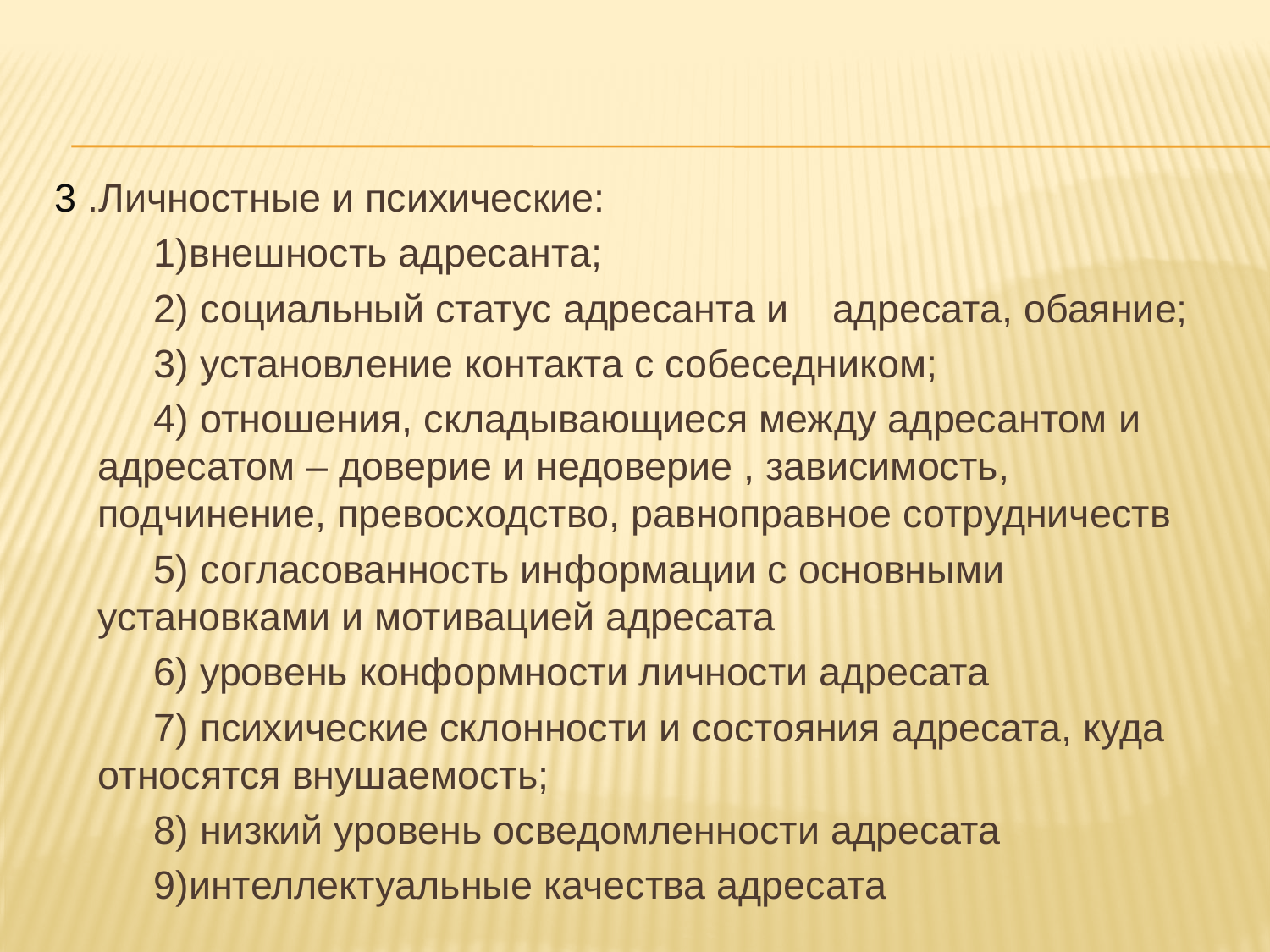

3 .Личностные и психические:
         1)внешность адресанта;
         2) социальный статус адресанта и    адресата, обаяние;
         3) установление контакта с собеседником;
         4) отношения, складывающиеся между адресантом и адресатом – доверие и недоверие , зависимость, подчинение, превосходство, равноправное сотрудничеств
         5) согласованность информации с основными установками и мотивацией адресата
         6) уровень конформности личности адресата
         7) психические склонности и состояния адресата, куда относятся внушаемость;
         8) низкий уровень осведомленности адресата
         9)интеллектуальные качества адресата